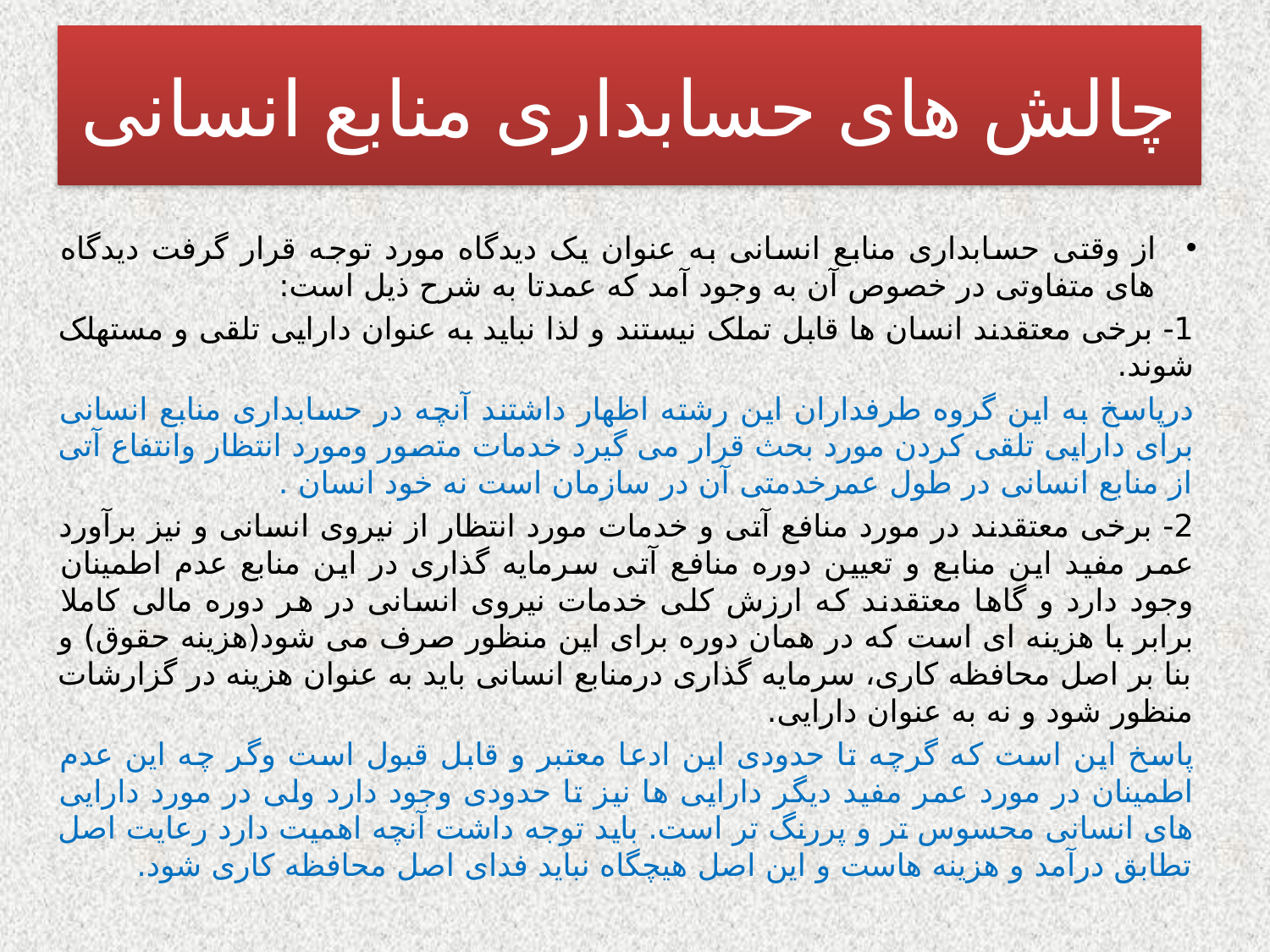

# چالش های حسابداری منابع انسانی
از وقتی حسابداری منابع انسانی به عنوان یک دیدگاه مورد توجه قرار گرفت دیدگاه های متفاوتی در خصوص آن به وجود آمد که عمدتا به شرح ذیل است:
1- برخی معتقدند انسان ها قابل تملک نیستند و لذا نباید به عنوان دارایی تلقی و مستهلک شوند.
درپاسخ به این گروه طرفداران این رشته اظهار داشتند آنچه در حسابداری منابع انسانی برای دارایی تلقی کردن مورد بحث قرار می گیرد خدمات متصور ومورد انتظار وانتفاع آتی از منابع انسانی در طول عمرخدمتی آن در سازمان است نه خود انسان .
2- برخی معتقدند در مورد منافع آتی و خدمات مورد انتظار از نیروی انسانی و نیز برآورد عمر مفید این منابع و تعیین دوره منافع آتی سرمایه گذاری در این منابع عدم اطمینان وجود دارد و گاها معتقدند که ارزش کلی خدمات نیروی انسانی در هر دوره مالی کاملا برابر با هزینه ای است که در همان دوره برای این منظور صرف می شود(هزینه حقوق) و بنا بر اصل محافظه کاری، سرمایه گذاری درمنابع انسانی باید به عنوان هزینه در گزارشات منظور شود و نه به عنوان دارایی.
پاسخ این است که گرچه تا حدودی این ادعا معتبر و قابل قبول است وگر چه این عدم اطمینان در مورد عمر مفید دیگر دارایی ها نیز تا حدودی وجود دارد ولی در مورد دارایی های انسانی محسوس تر و پررنگ تر است. باید توجه داشت آنچه اهمیت دارد رعایت اصل تطابق درآمد و هزینه هاست و این اصل هیچگاه نباید فدای اصل محافظه کاری شود.